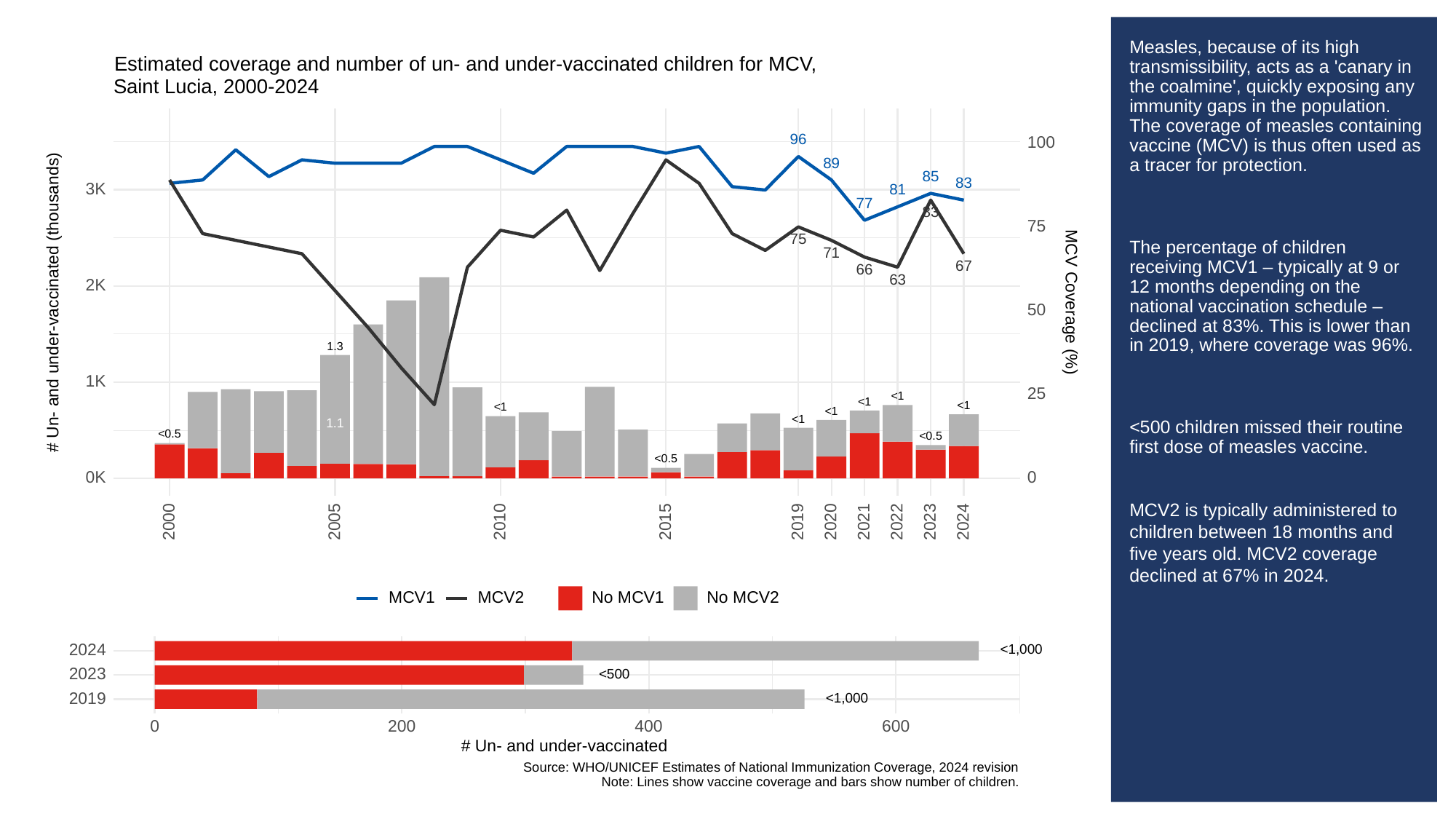

# Measles, because of its high transmissibility, acts as a 'canary in the coalmine', quickly exposing any immunity gaps in the population. The coverage of measles containing vaccine (MCV) is thus often used as a tracer for protection.

The percentage of children receiving MCV1 – typically at 9 or 12 months depending on the national vaccination schedule – declined at 83%. This is lower than in 2019, where coverage was 96%.

<500 children missed their routine first dose of measles vaccine.

MCV2 is typically administered to children between 18 months and five years old. MCV2 coverage declined at 67% in 2024.

Estimated coverage and number of un- and under-vaccinated children for MCV,
Saint Lucia, 2000-2024

96
100

89

85
83
3K
81

77
83
75
75

71
67
66
63

2K

# Un- and under-vaccinated (thousands)
MCV Coverage (%)

50

1.3

1K

25

<1
<1
<1
<1

<1

<1

1.1

<0.5

<0.5

<0.5

0K
0

2023
2000
2005
2010
2015
2019
2020
2021
2022
2024

MCV1
MCV2
No MCV1
No MCV2

<1,000
2024

2023
<500

<1,000
2019

0
200
400
600
# Un- and under-vaccinated
Source: WHO/UNICEF Estimates of National Immunization Coverage, 2024 revision
Note: Lines show vaccine coverage and bars show number of children.